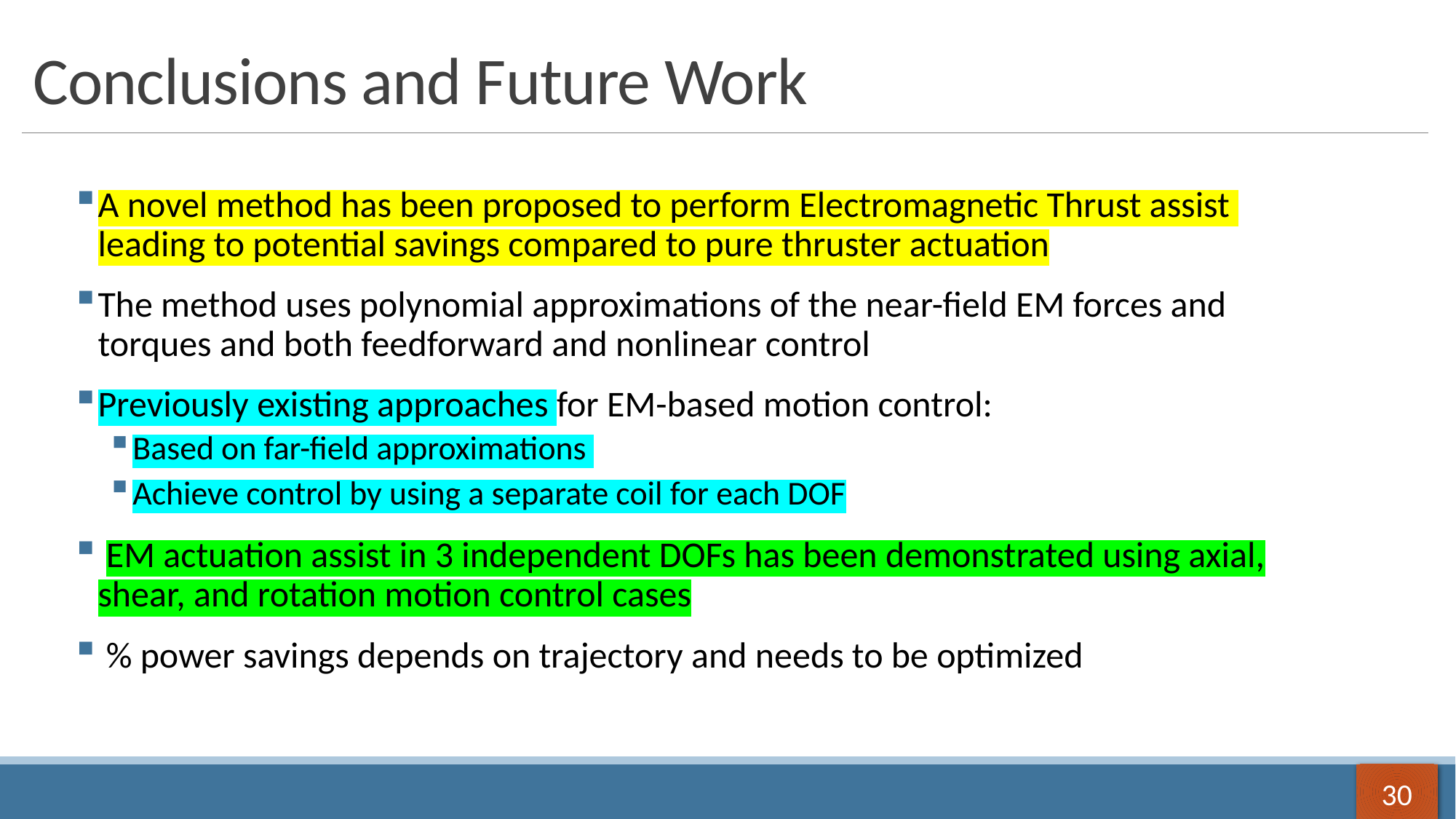

# Conclusions and Future Work
A novel method has been proposed to perform Electromagnetic Thrust assist  leading to potential savings compared to pure thruster actuation
The method uses polynomial approximations of the near-field EM forces and torques and both feedforward and nonlinear control
Previously existing approaches for EM-based motion control:
Based on far-field approximations
Achieve control by using a separate coil for each DOF
 EM actuation assist in 3 independent DOFs has been demonstrated using axial, shear, and rotation motion control cases
 % power savings depends on trajectory and needs to be optimized

30